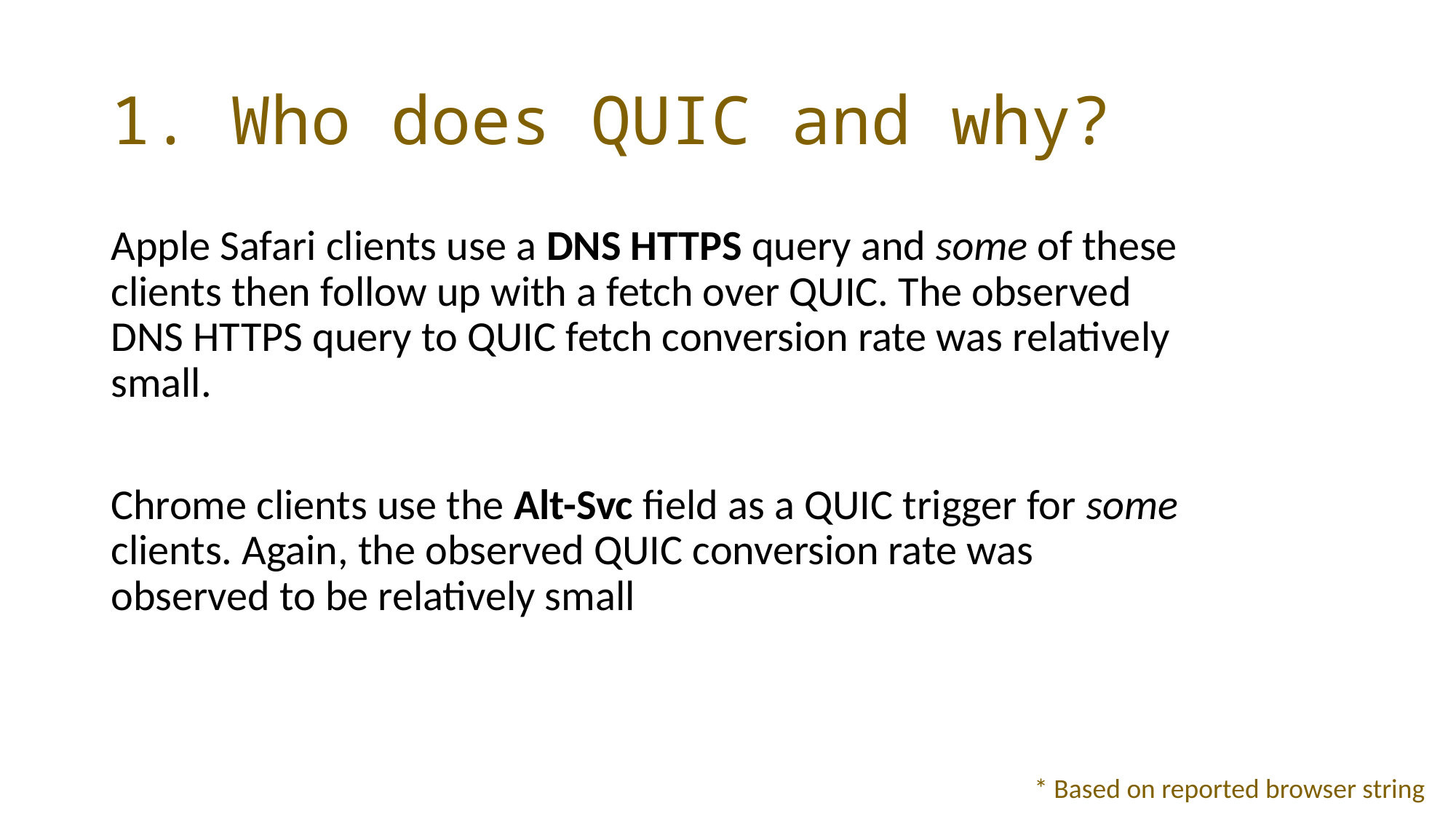

# 1. Who does QUIC and why?
Apple Safari clients use a DNS HTTPS query and some of these clients then follow up with a fetch over QUIC. The observed DNS HTTPS query to QUIC fetch conversion rate was relatively small.

Chrome clients use the Alt-Svc field as a QUIC trigger for some clients. Again, the observed QUIC conversion rate was observed to be relatively small
* Based on reported browser string